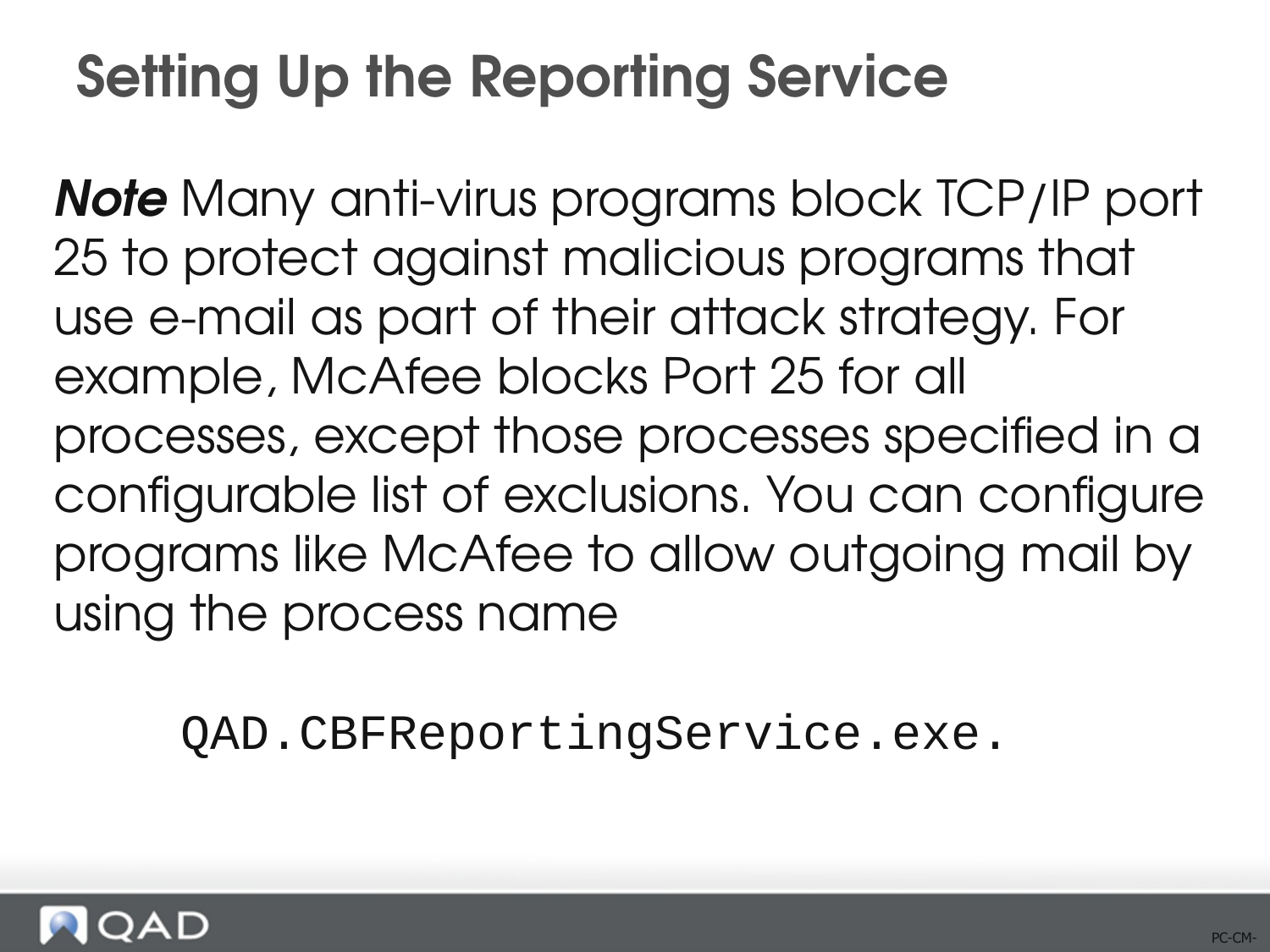

# Setting Up the Reporting Service
Note Many anti-virus programs block TCP/IP port 25 to protect against malicious programs that use e-mail as part of their attack strategy. For example, McAfee blocks Port 25 for all processes, except those processes specified in a configurable list of exclusions. You can configure programs like McAfee to allow outgoing mail by using the process name

	QAD.CBFReportingService.exe.
PC-CM-